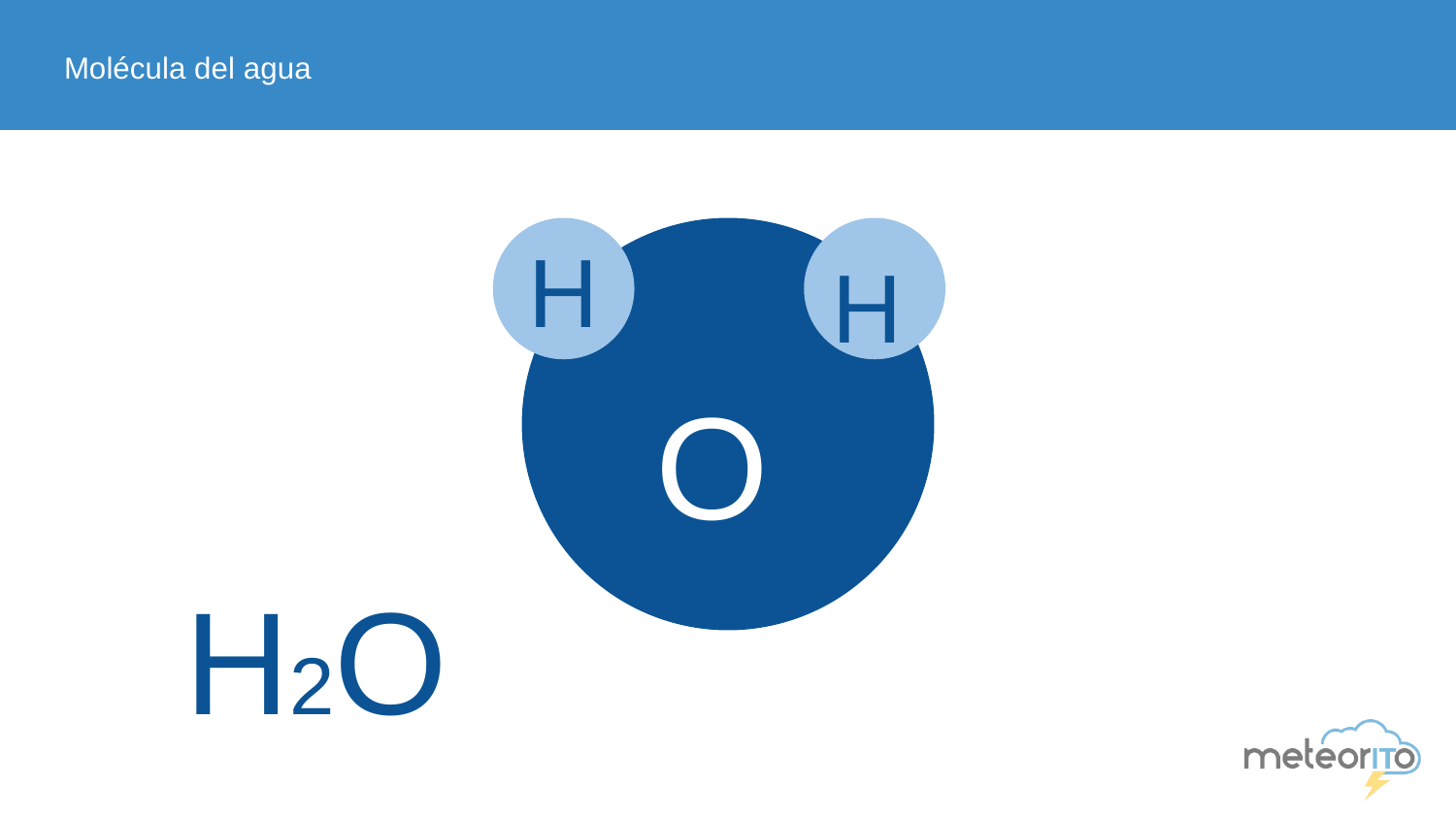

# Molécula del agua
H
H

H
O
O
H2O